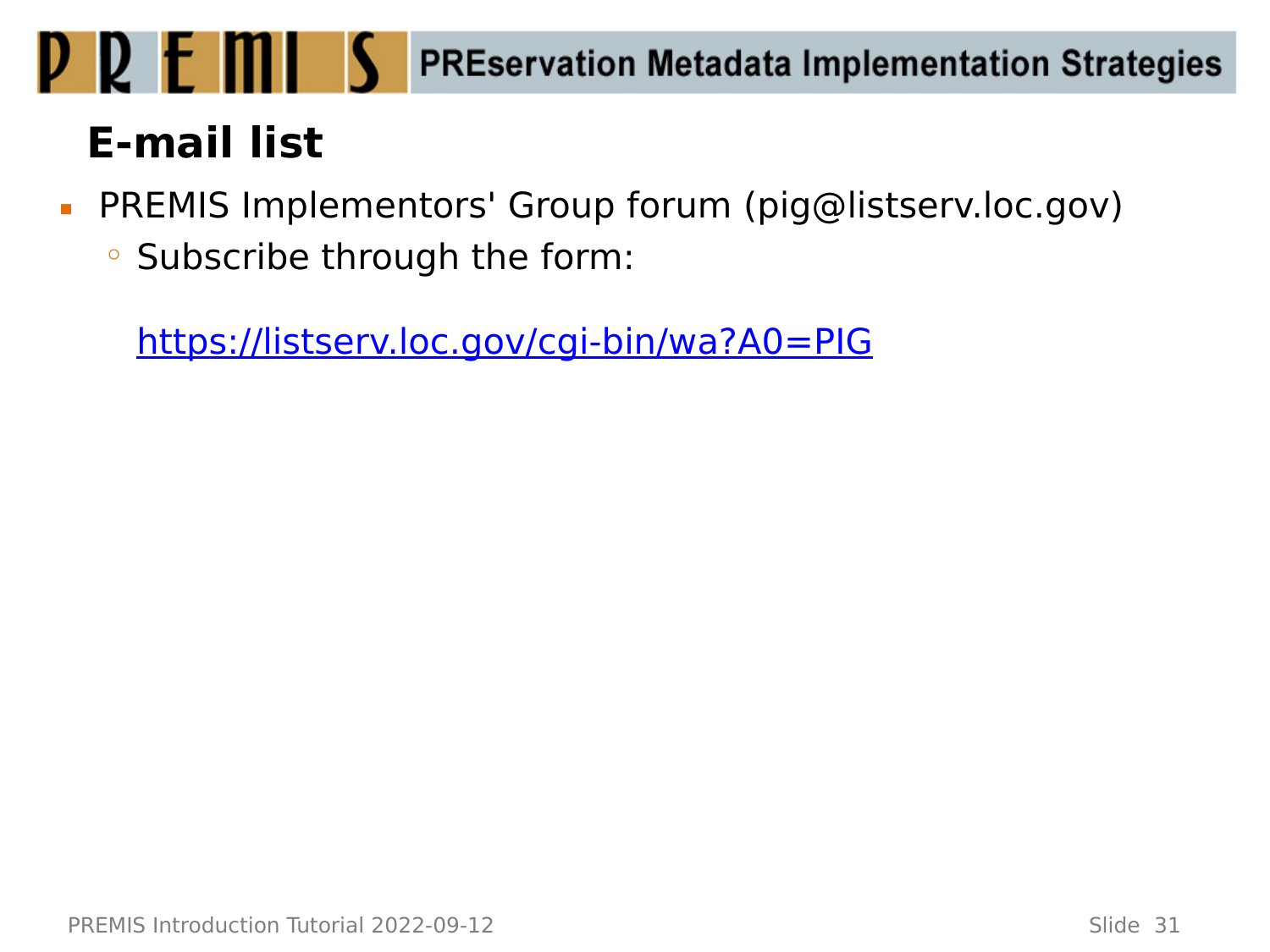

# E-mail list
PREMIS Implementors' Group forum (pig@listserv.loc.gov)
Subscribe through the form:
https://listserv.loc.gov/cgi-bin/wa?A0=PIG